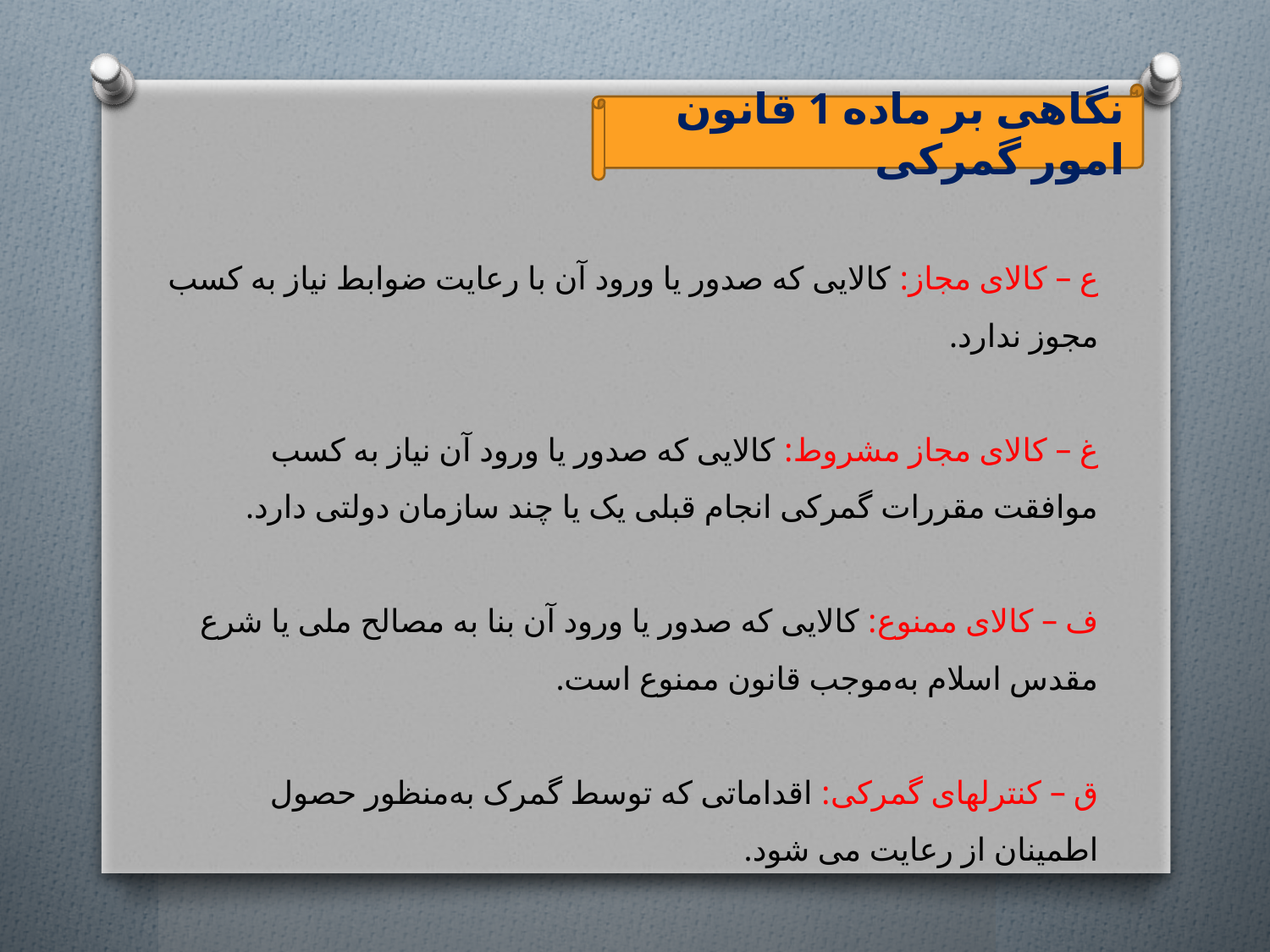

نگاهی بر ماده 1 قانون امور گمرکی
ع – کالای مجاز: کالایی که صدور یا ورود آن با رعایت ضوابط نیاز به کسب مجوز ندارد.
غ – کالای مجاز مشروط: کالایی که صدور یا ورود آن نیاز به کسب موافقت مقررات گمرکی انجام قبلی یک یا چند سازمان دولتی دارد.
ف – کالای ممنوع: کالایی که صدور یا ورود آن بنا به مصالح ملی یا شرع مقدس اسلام به‌موجب قانون ممنوع است.
ق – کنترلهای گمرکی: اقداماتی که توسط گمرک به‌منظور حصول اطمینان از رعایت می شود.